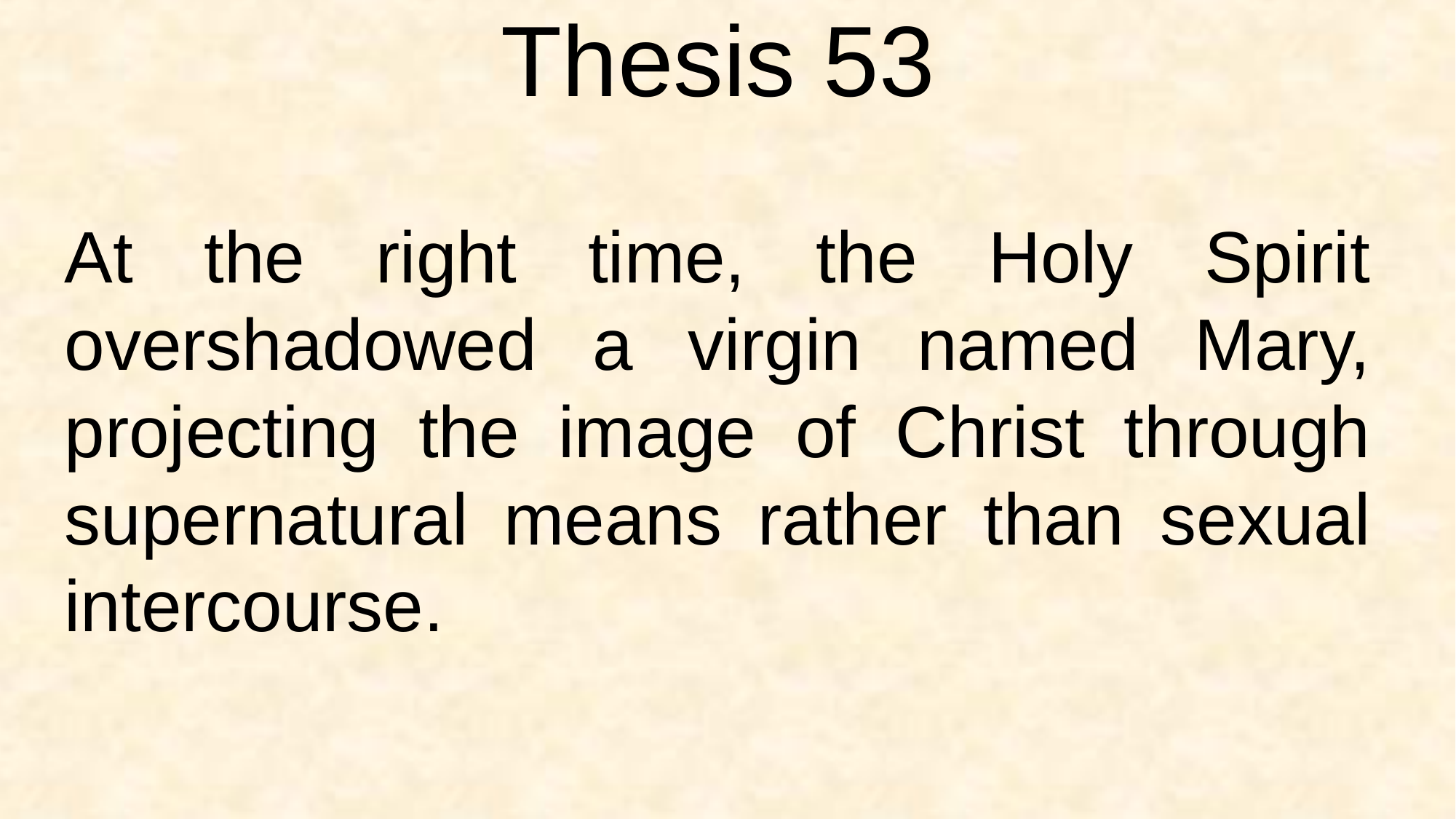

Thesis 53

At the right time, the Holy Spirit overshadowed a virgin named Mary, projecting the image of Christ through supernatural means rather than sexual intercourse.